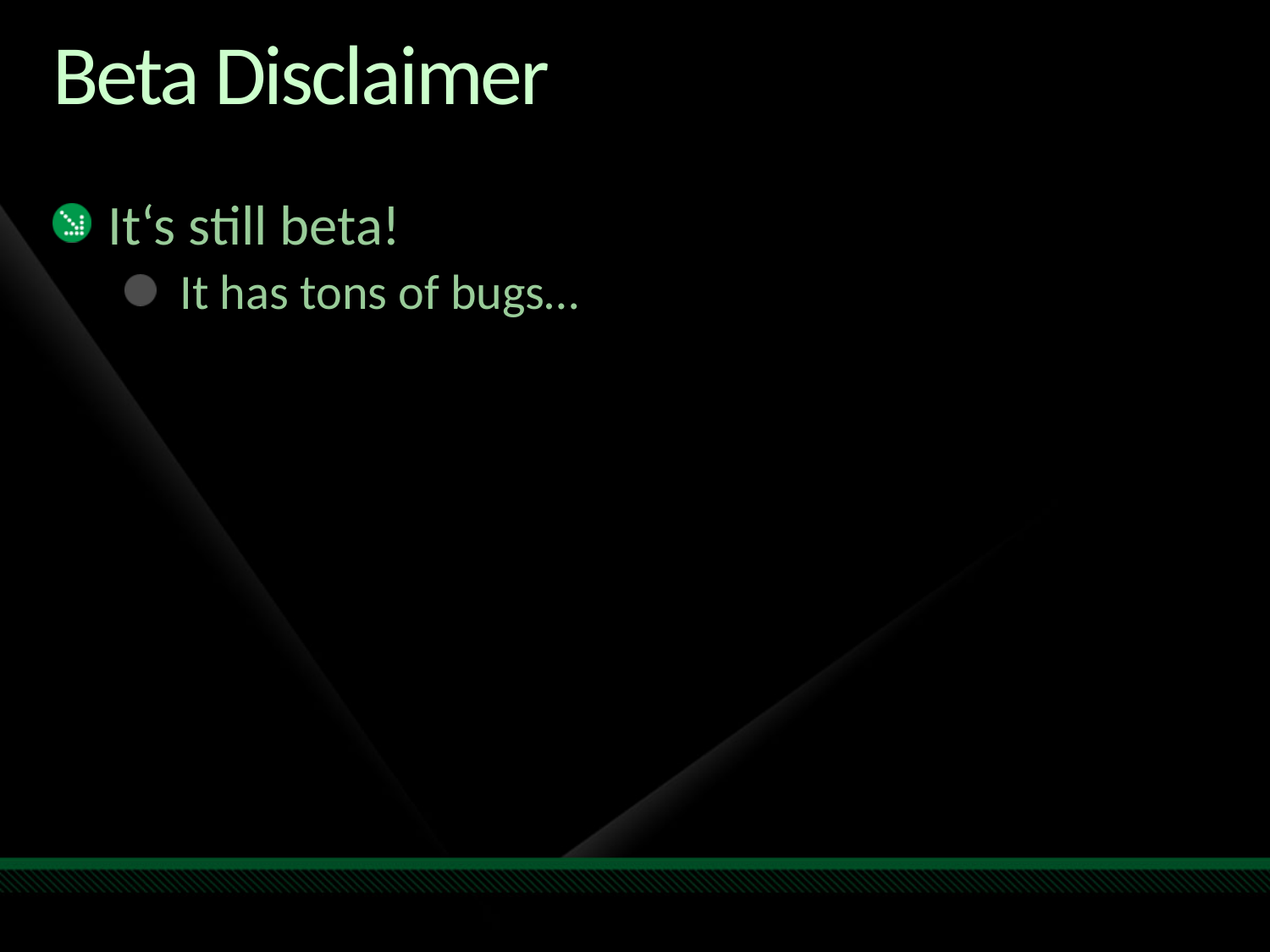

# Beta Disclaimer
It‘s still beta!
It has tons of bugs…